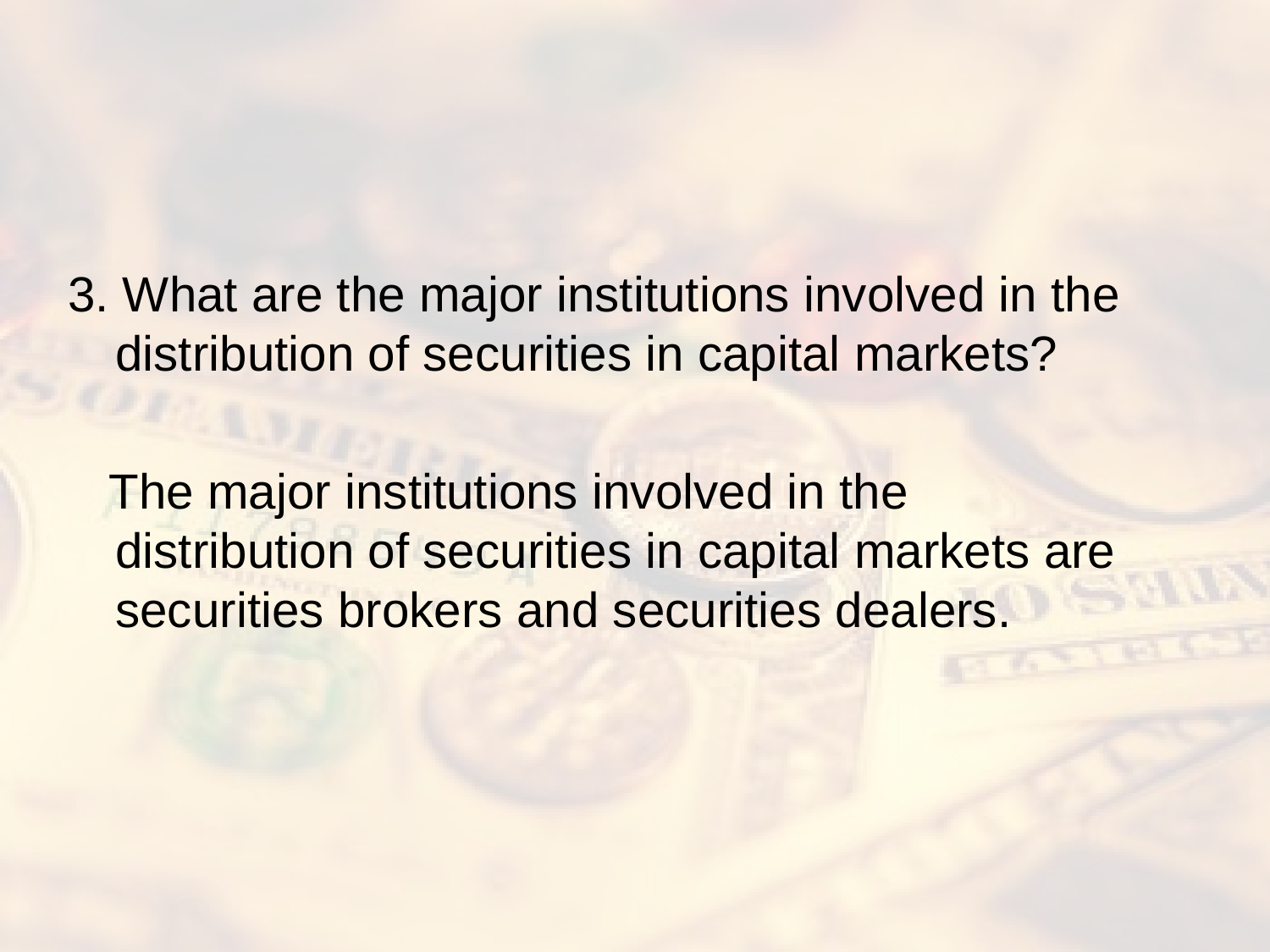

#
3. What are the major institutions involved in the distribution of securities in capital markets?

   The major institutions involved in the distribution of securities in capital markets are securities brokers and securities dealers.